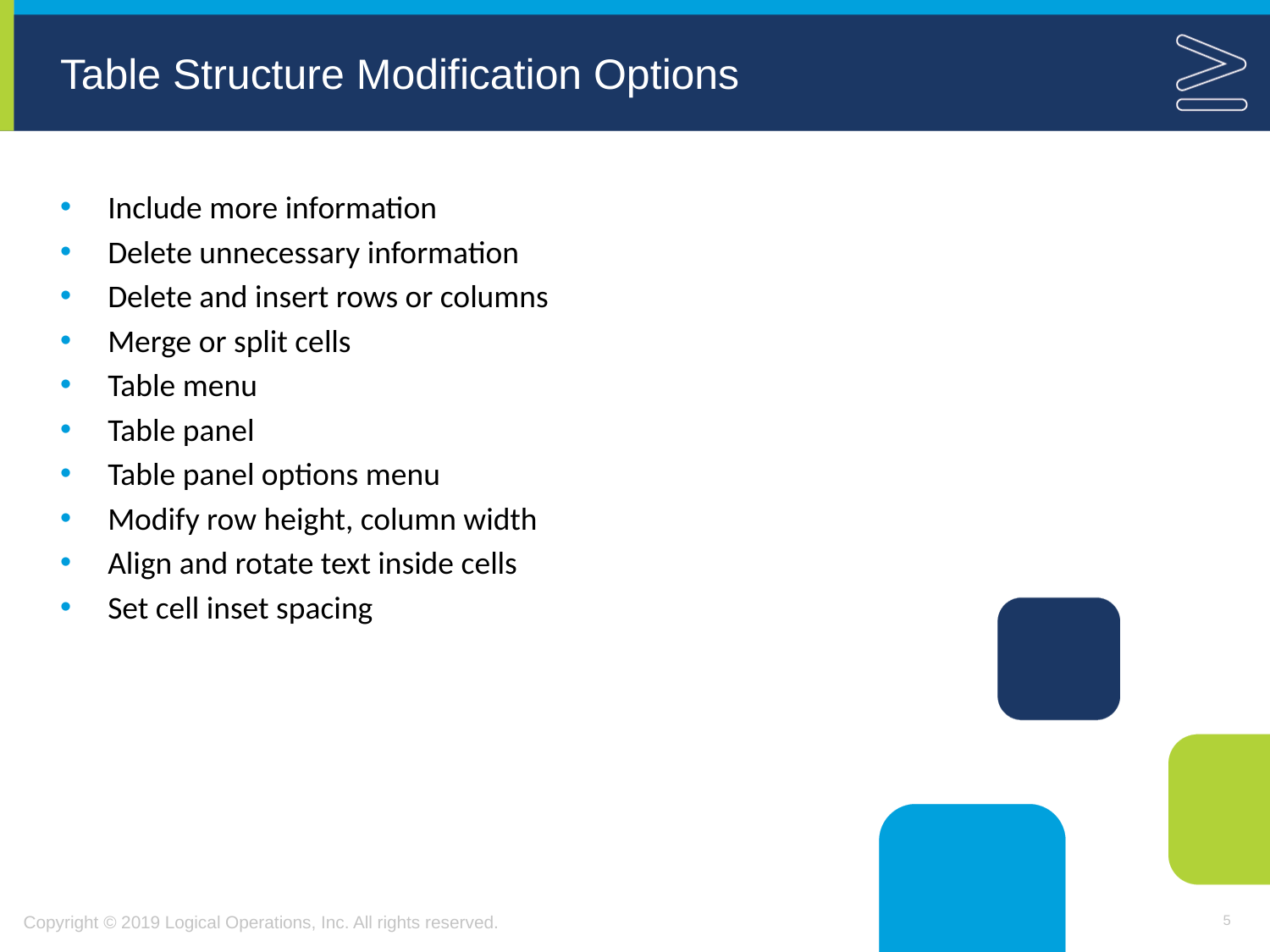

# Table Structure Modification Options
Include more information
Delete unnecessary information
Delete and insert rows or columns
Merge or split cells
Table menu
Table panel
Table panel options menu
Modify row height, column width
Align and rotate text inside cells
Set cell inset spacing
5